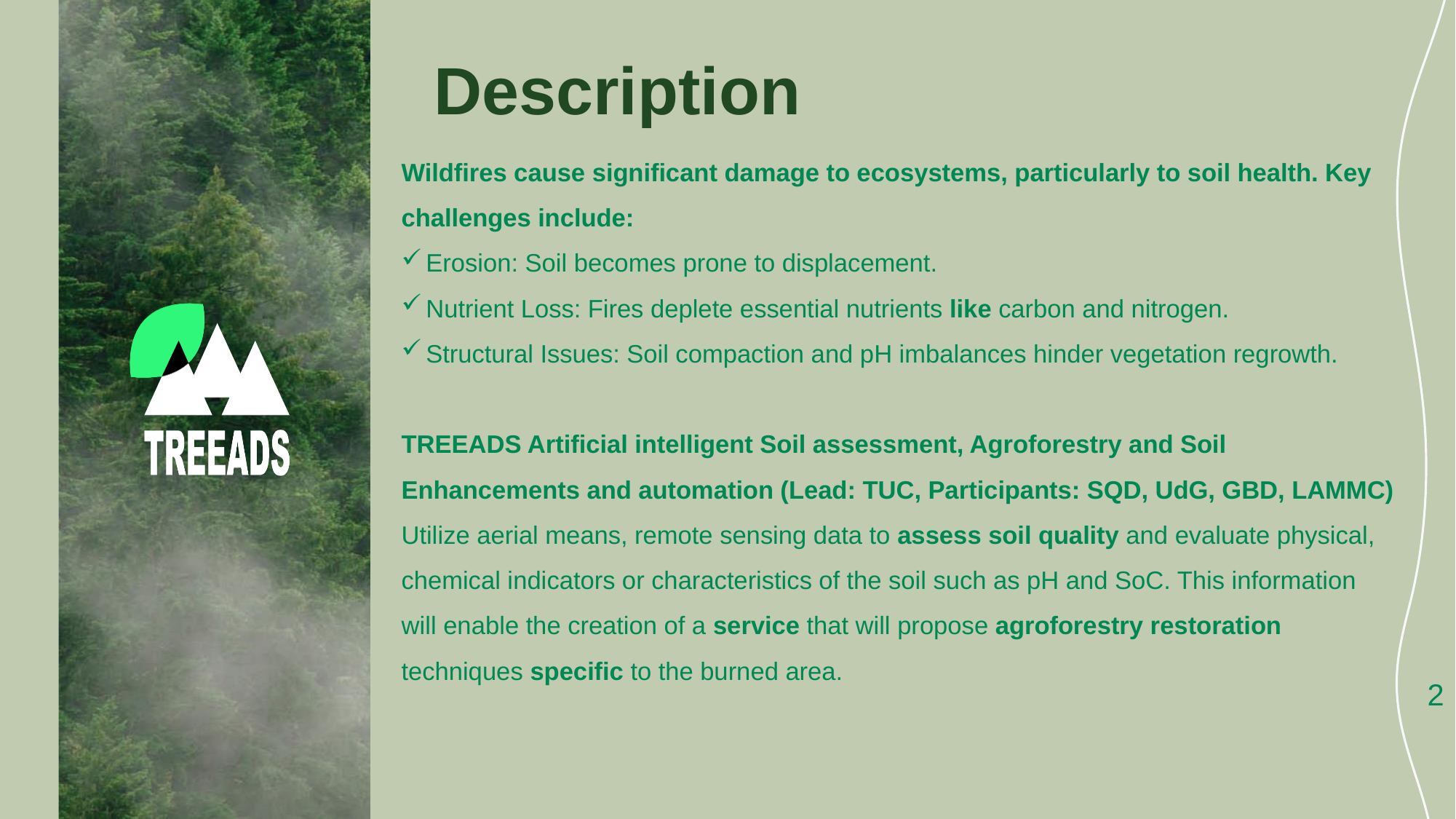

# Description
Wildfires cause significant damage to ecosystems, particularly to soil health. Key challenges include:
Erosion: Soil becomes prone to displacement.
Nutrient Loss: Fires deplete essential nutrients like carbon and nitrogen.
Structural Issues: Soil compaction and pH imbalances hinder vegetation regrowth.

TREEADS Artificial intelligent Soil assessment, Agroforestry and Soil Enhancements and automation (Lead: TUC, Participants: SQD, UdG, GBD, LAMMC)
Utilize aerial means, remote sensing data to assess soil quality and evaluate physical, chemical indicators or characteristics of the soil such as pH and SoC. This information will enable the creation of a service that will propose agroforestry restoration techniques specific to the burned area.
2